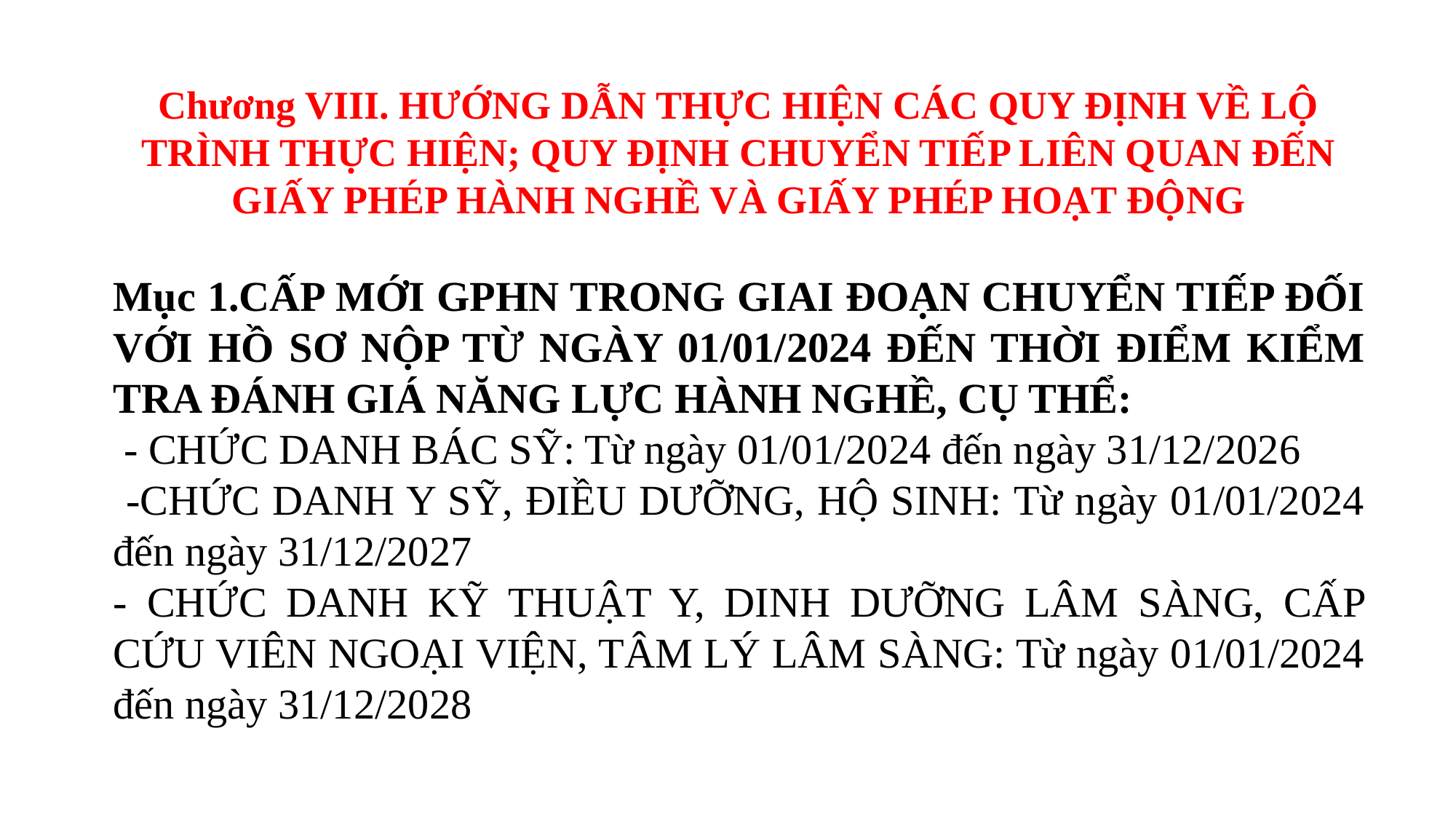

Chương VIII. HƯỚNG DẪN THỰC HIỆN CÁC QUY ĐỊNH VỀ LỘ TRÌNH THỰC HIỆN; QUY ĐỊNH CHUYỂN TIẾP LIÊN QUAN ĐẾN GIẤY PHÉP HÀNH NGHỀ VÀ GIẤY PHÉP HOẠT ĐỘNG

Mục 1.CẤP MỚI GPHN TRONG GIAI ĐOẠN CHUYỂN TIẾP ĐỐI VỚI HỒ SƠ NỘP TỪ NGÀY 01/01/2024 ĐẾN THỜI ĐIỂM KIỂM TRA ĐÁNH GIÁ NĂNG LỰC HÀNH NGHỀ, CỤ THỂ:
 - CHỨC DANH BÁC SỸ: Từ ngày 01/01/2024 đến ngày 31/12/2026
 -CHỨC DANH Y SỸ, ĐIỀU DƯỠNG, HỘ SINH: Từ ngày 01/01/2024 đến ngày 31/12/2027
- CHỨC DANH KỸ THUẬT Y, DINH DƯỠNG LÂM SÀNG, CẤP CỨU VIÊN NGOẠI VIỆN, TÂM LÝ LÂM SÀNG: Từ ngày 01/01/2024 đến ngày 31/12/2028